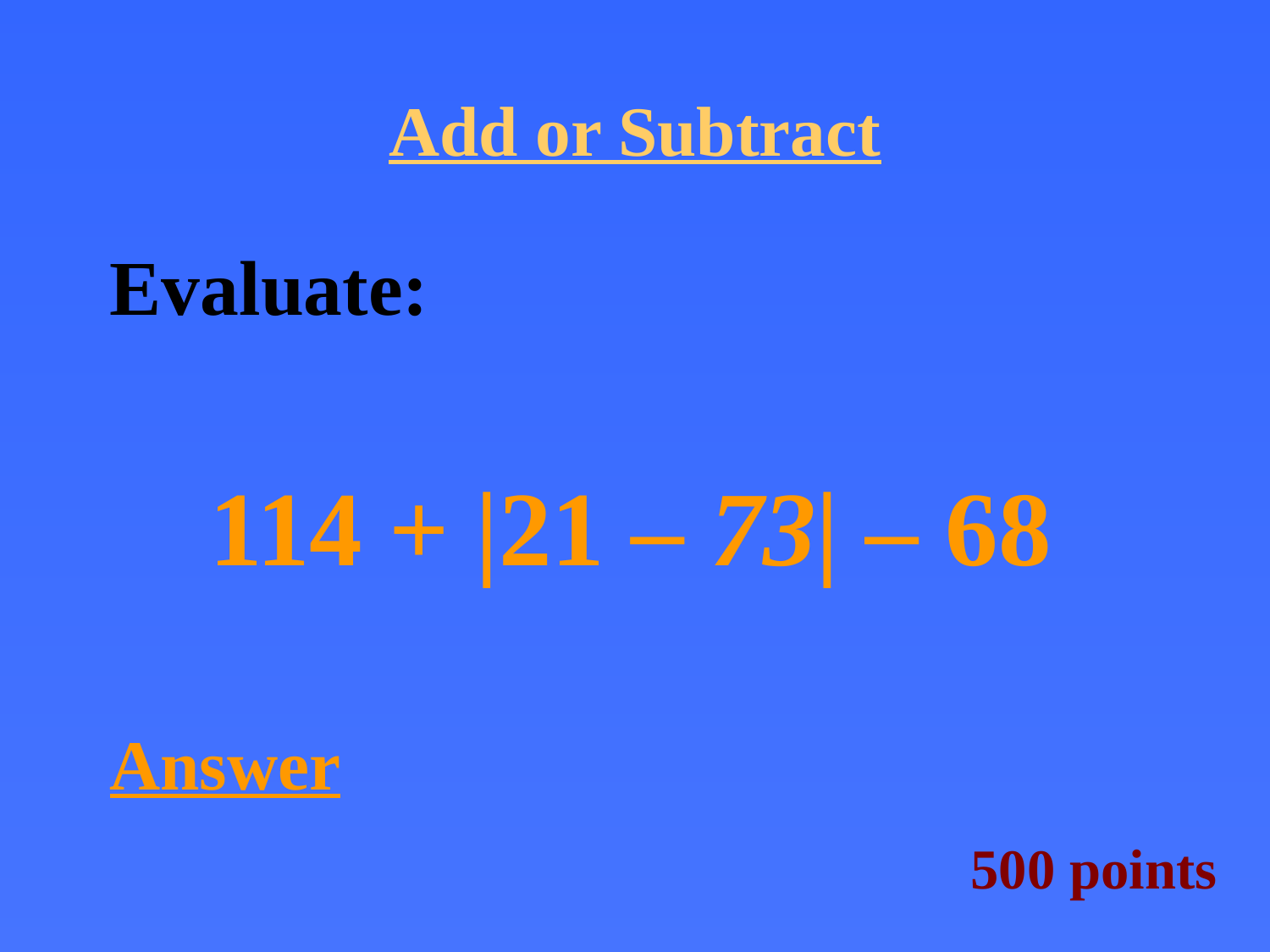

# Add or Subtract
Evaluate:

114 + |21 – 73| – 68

Answer
500 points